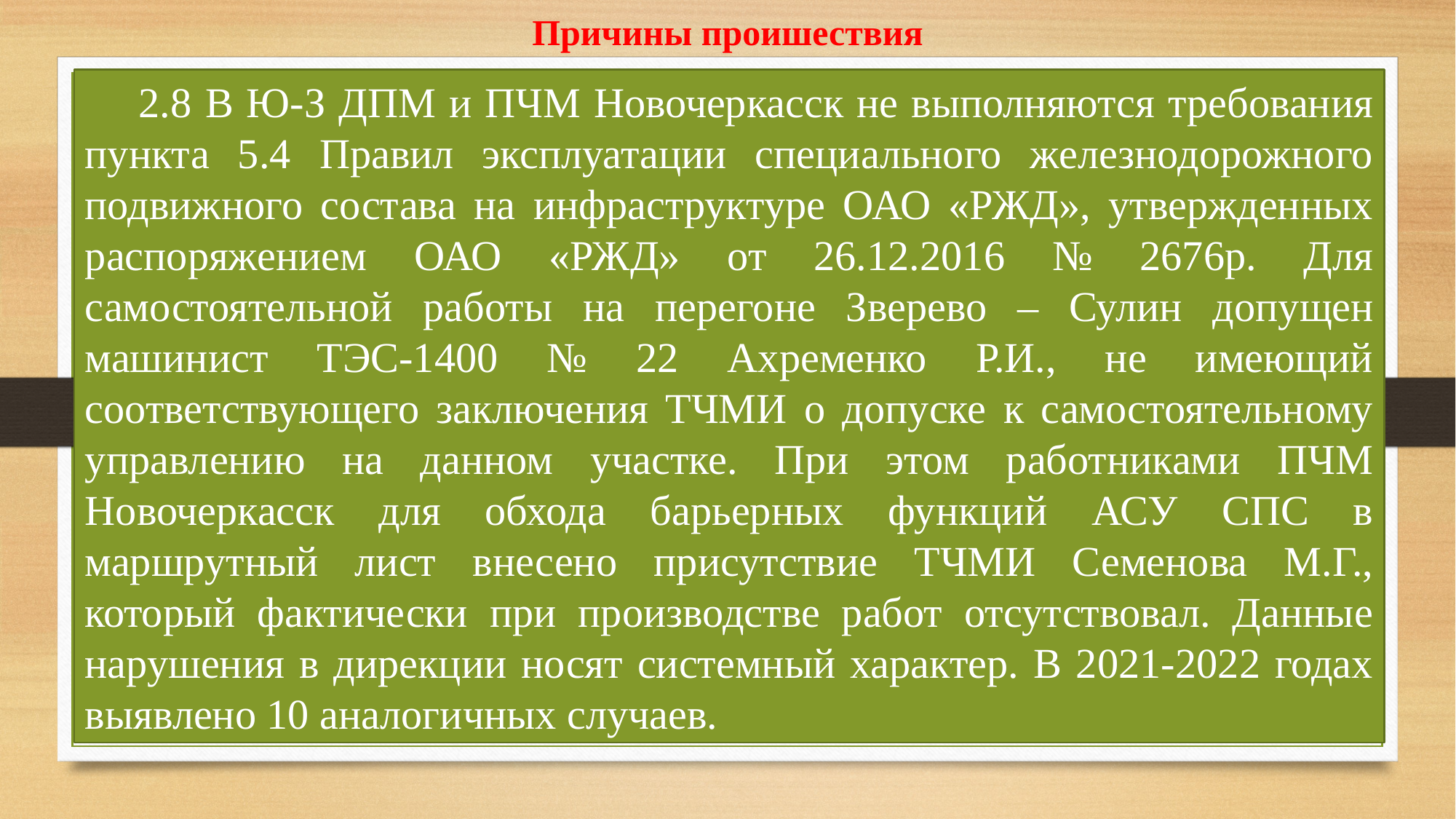

Причины проишествия
2.8 В Ю-З ДПМ и ПЧМ Новочеркасск не выполняются требования пункта 5.4 Правил эксплуатации специального железнодорожного подвижного состава на инфраструктуре ОАО «РЖД», утвержденных распоряжением ОАО «РЖД» от 26.12.2016 № 2676р. Для самостоятельной работы на перегоне Зверево – Сулин допущен машинист ТЭС-1400 № 22 Ахременко Р.И., не имеющий соответствующего заключения ТЧМИ о допуске к самостоятельному управлению на данном участке. При этом работниками ПЧМ Новочеркасск для обхода барьерных функций АСУ СПС в маршрутный лист внесено присутствие ТЧМИ Семенова М.Г., который фактически при производстве работ отсутствовал. Данные нарушения в дирекции носят системный характер. В 2021-2022 годах выявлено 10 аналогичных случаев.